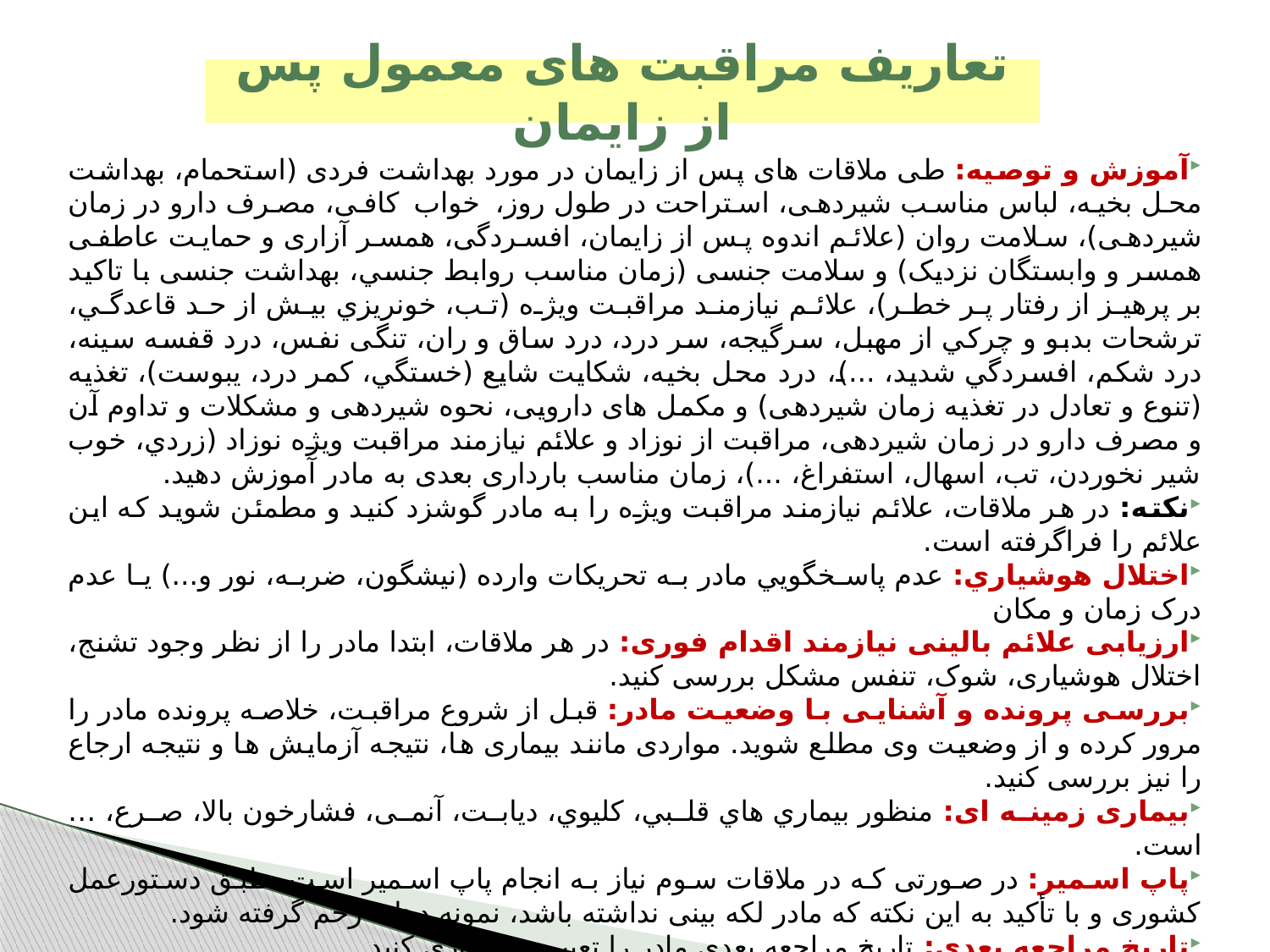

# تعاریف مراقبت های معمول پس از زایمان
آموزش و توصیه: طی ملاقات های پس از زایمان در مورد بهداشت فردی (استحمام، بهداشت محل بخيه، لباس مناسب شیردهی، استراحت در طول روز، خواب کافی، مصرف دارو در زمان شیردهی)، سلامت روان (علائم اندوه پس از زایمان، افسردگی، همسر آزاری و حمایت عاطفی همسر و وابستگان نزدیک) و سلامت جنسی (زمان مناسب روابط جنسي، بهداشت جنسی با تاکید بر پرهیز از رفتار پر خطر)، علائم نیازمند مراقبت ویژه (تب، خونريزي بيش از حد قاعدگي، ترشحات بدبو و چركي از مهبل، سرگيجه، سر درد، درد ساق و ران، تنگی نفس، درد قفسه سینه، درد شكم، افسردگي شديد، ...)، درد محل بخیه، شکایت شایع (خستگي، كمر درد، يبوست)، تغذیه (تنوع و تعادل در تغذیه زمان شیردهی) و مکمل های دارویی، نحوه شیردهی و مشکلات و تداوم آن و مصرف دارو در زمان شیردهی، مراقبت از نوزاد و علائم نیازمند مراقبت ویژه نوزاد (زردي، خوب شير نخوردن، تب، اسهال، استفراغ، ...)، زمان مناسب بارداری بعدی به مادر آموزش دهيد.
نكته: در هر ملاقات، علائم نیازمند مراقبت ویژه را به مادر گوشزد كنيد و مطمئن شويد كه اين علائم را فراگرفته است.
اختلال هوشياري: عدم پاسخگويي مادر به تحريكات وارده (نيشگون، ضربه، نور و...) یا عدم درک زمان و مکان
ارزیابی علائم بالینی نیازمند اقدام فوری: در هر ملاقات، ابتدا مادر را از نظر وجود تشنج، اختلال هوشیاری، شوک، تنفس مشکل بررسی کنید.
بررسی پرونده و آشنایی با وضعيت مادر: قبل از شروع مراقبت، خلاصه پرونده مادر را مرور کرده و از وضعیت وی مطلع شوید. مواردی مانند بیماری ها، نتیجه آزمایش ها و نتیجه ارجاع را نیز بررسی کنید.
بیماری زمینه ای: منظور بيماري هاي قلبي، كليوي، ديابت، آنمی، فشارخون بالا، صرع، … است.
پاپ اسمیر: در صورتی که در ملاقات سوم نیاز به انجام پاپ اسمیر است، طبق دستورعمل کشوری و با تأکید به این نکته که مادر لکه بینی نداشته باشد، نمونه دهانه رحم گرفته شود.
تاریخ مراجعه بعدی: تاريخ مراجعه بعدي مادر را تعيين و يادآوري كنيد.
ترشحات مهبل: خروج ترشحات چرکی و بد بو از مهبل را سئوال کنید.
تزریق ایمونوگلوبولین ضد دی: در مادر ارهاش منفی با نوزاد ارهاش مثبت در صورتی که هنگام زایمان دریافت نکرده باشد، طی 72 ساعت اول پس از زایمان به صورت عضلانی تزریق کنید.